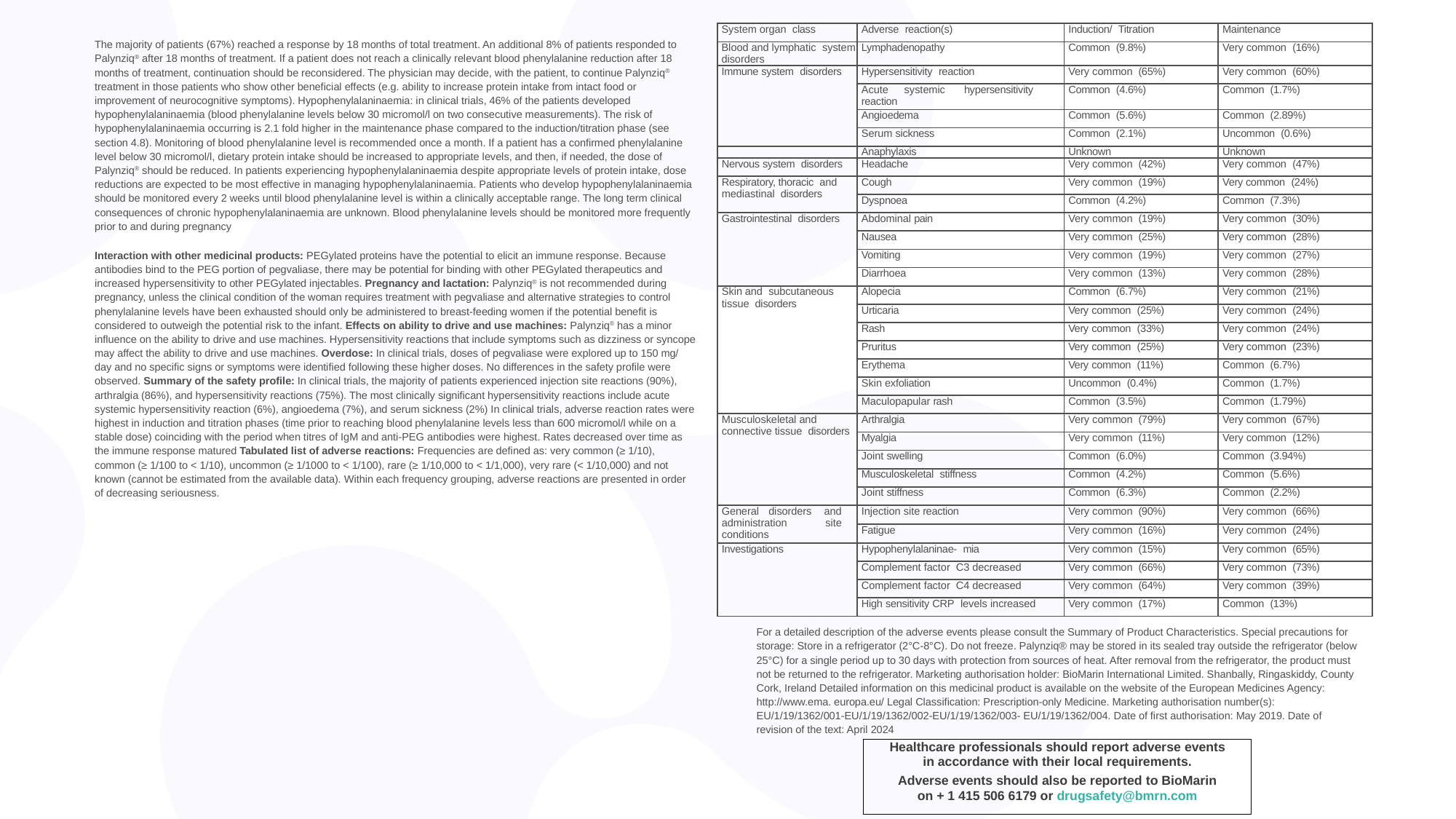

| System organ class | Adverse reaction(s) | Induction/ Titration | Maintenance |
| --- | --- | --- | --- |
| Blood and lymphatic system disorders | Lymphadenopathy | Common (9.8%) | Very common (16%) |
| Immune system disorders | Hypersensitivity reaction | Very common (65%) | Very common (60%) |
|  | Acute systemic hypersensitivity reaction | Common (4.6%) | Common (1.7%) |
|  | Angioedema | Common (5.6%) | Common (2.89%) |
|  | Serum sickness | Common (2.1%) | Uncommon (0.6%) |
|  | Anaphylaxis | Unknown | Unknown |
| Nervous system disorders | Headache | Very common (42%) | Very common (47%) |
| Respiratory, thoracic and mediastinal disorders | Cough | Very common (19%) | Very common (24%) |
|  | Dyspnoea | Common (4.2%) | Common (7.3%) |
| Gastrointestinal disorders | Abdominal pain | Very common (19%) | Very common (30%) |
|  | Nausea | Very common (25%) | Very common (28%) |
|  | Vomiting | Very common (19%) | Very common (27%) |
|  | Diarrhoea | Very common (13%) | Very common (28%) |
| Skin and subcutaneous tissue disorders | Alopecia | Common (6.7%) | Very common (21%) |
|  | Urticaria | Very common (25%) | Very common (24%) |
|  | Rash | Very common (33%) | Very common (24%) |
|  | Pruritus | Very common (25%) | Very common (23%) |
|  | Erythema | Very common (11%) | Common (6.7%) |
|  | Skin exfoliation | Uncommon (0.4%) | Common (1.7%) |
|  | Maculopapular rash | Common (3.5%) | Common (1.79%) |
| Musculoskeletal and connective tissue disorders | Arthralgia | Very common (79%) | Very common (67%) |
|  | Myalgia | Very common (11%) | Very common (12%) |
|  | Joint swelling | Common (6.0%) | Common (3.94%) |
|  | Musculoskeletal stiffness | Common (4.2%) | Common (5.6%) |
|  | Joint stiffness | Common (6.3%) | Common (2.2%) |
| General disorders and administration site conditions | Injection site reaction | Very common (90%) | Very common (66%) |
|  | Fatigue | Very common (16%) | Very common (24%) |
| Investigations | Hypophenylalaninae- mia | Very common (15%) | Very common (65%) |
|  | Complement factor C3 decreased | Very common (66%) | Very common (73%) |
|  | Complement factor C4 decreased | Very common (64%) | Very common (39%) |
|  | High sensitivity CRP levels increased | Very common (17%) | Common (13%) |
The majority of patients (67%) reached a response by 18 months of total treatment. An additional 8% of patients responded to Palynziq® after 18 months of treatment. If a patient does not reach a clinically relevant blood phenylalanine reduction after 18 months of treatment, continuation should be reconsidered. The physician may decide, with the patient, to continue Palynziq® treatment in those patients who show other beneficial effects (e.g. ability to increase protein intake from intact food or improvement of neurocognitive symptoms). Hypophenylalaninaemia: in clinical trials, 46% of the patients developed hypophenylalaninaemia (blood phenylalanine levels below 30 micromol/l on two consecutive measurements). The risk of hypophenylalaninaemia occurring is 2.1 fold higher in the maintenance phase compared to the induction/titration phase (see section 4.8). Monitoring of blood phenylalanine level is recommended once a month. If a patient has a confirmed phenylalanine level below 30 micromol/l, dietary protein intake should be increased to appropriate levels, and then, if needed, the dose of Palynziq® should be reduced. In patients experiencing hypophenylalaninaemia despite appropriate levels of protein intake, dose reductions are expected to be most effective in managing hypophenylalaninaemia. Patients who develop hypophenylalaninaemia should be monitored every 2 weeks until blood phenylalanine level is within a clinically acceptable range. The long term clinical consequences of chronic hypophenylalaninaemia are unknown. Blood phenylalanine levels should be monitored more frequently prior to and during pregnancy
Interaction with other medicinal products: PEGylated proteins have the potential to elicit an immune response. Because antibodies bind to the PEG portion of pegvaliase, there may be potential for binding with other PEGylated therapeutics and increased hypersensitivity to other PEGylated injectables. Pregnancy and lactation: Palynziq® is not recommended during pregnancy, unless the clinical condition of the woman requires treatment with pegvaliase and alternative strategies to control phenylalanine levels have been exhausted should only be administered to breast-feeding women if the potential benefit is considered to outweigh the potential risk to the infant. Effects on ability to drive and use machines: Palynziq® has a minor influence on the ability to drive and use machines. Hypersensitivity reactions that include symptoms such as dizziness or syncope may affect the ability to drive and use machines. Overdose: In clinical trials, doses of pegvaliase were explored up to 150 mg/ day and no specific signs or symptoms were identified following these higher doses. No differences in the safety profile were observed. Summary of the safety profile: In clinical trials, the majority of patients experienced injection site reactions (90%), arthralgia (86%), and hypersensitivity reactions (75%). The most clinically significant hypersensitivity reactions include acute systemic hypersensitivity reaction (6%), angioedema (7%), and serum sickness (2%) In clinical trials, adverse reaction rates were highest in induction and titration phases (time prior to reaching blood phenylalanine levels less than 600 micromol/l while on a stable dose) coinciding with the period when titres of IgM and anti-PEG antibodies were highest. Rates decreased over time as the immune response matured Tabulated list of adverse reactions: Frequencies are defined as: very common (≥ 1/10), common (≥ 1/100 to < 1/10), uncommon (≥ 1/1000 to < 1/100), rare (≥ 1/10,000 to < 1/1,000), very rare (< 1/10,000) and not known (cannot be estimated from the available data). Within each frequency grouping, adverse reactions are presented in order of decreasing seriousness.

For a detailed description of the adverse events please consult the Summary of Product Characteristics. Special precautions for storage: Store in a refrigerator (2°C-8°C). Do not freeze. Palynziq® may be stored in its sealed tray outside the refrigerator (below 25°C) for a single period up to 30 days with protection from sources of heat. After removal from the refrigerator, the product must not be returned to the refrigerator. Marketing authorisation holder: BioMarin International Limited. Shanbally, Ringaskiddy, County Cork, Ireland Detailed information on this medicinal product is available on the website of the European Medicines Agency: http://www.ema. europa.eu/ Legal Classification: Prescription-only Medicine. Marketing authorisation number(s): EU/1/19/1362/001-EU/1/19/1362/002-EU/1/19/1362/003- EU/1/19/1362/004. Date of first authorisation: May 2019. Date of revision of the text: April 2024

Healthcare professionals should report adverse events in accordance with their local requirements.
Adverse events should also be reported to BioMarin on + 1 415 506 6179 or drugsafety@bmrn.com